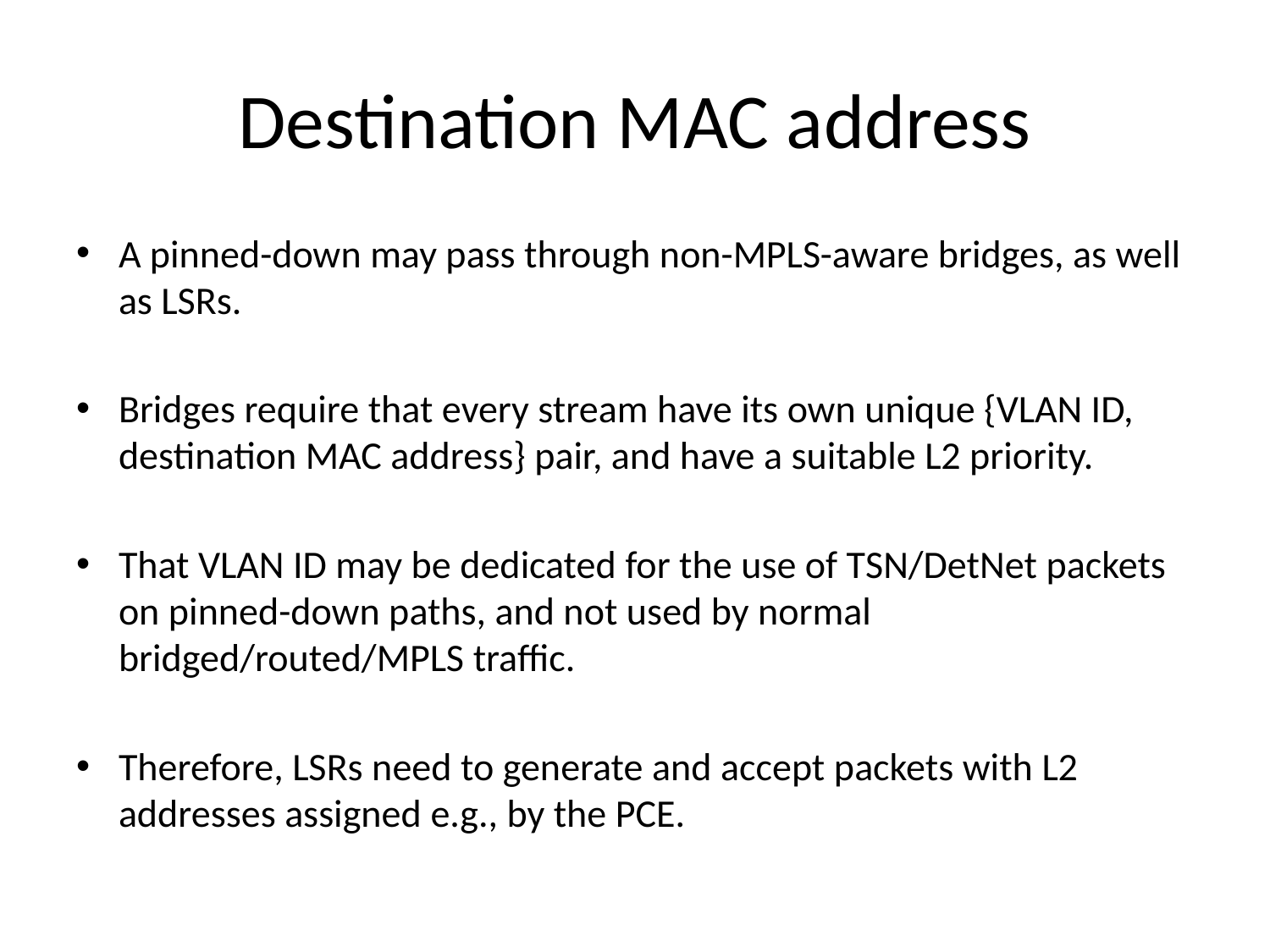

# Destination MAC address
A pinned-down may pass through non-MPLS-aware bridges, as well as LSRs.

Bridges require that every stream have its own unique {VLAN ID, destination MAC address} pair, and have a suitable L2 priority.

That VLAN ID may be dedicated for the use of TSN/DetNet packets on pinned-down paths, and not used by normal bridged/routed/MPLS traffic.

Therefore, LSRs need to generate and accept packets with L2 addresses assigned e.g., by the PCE.